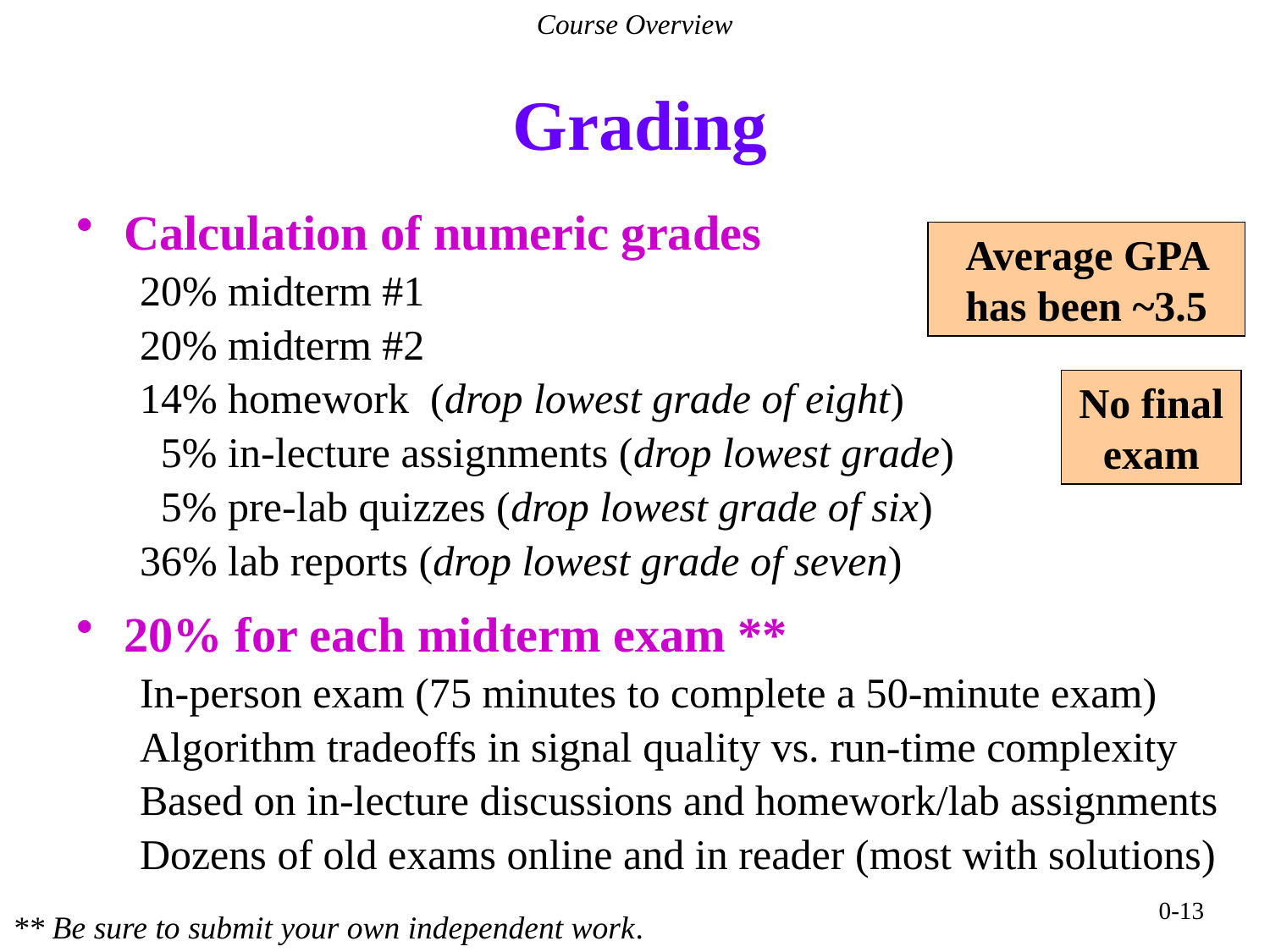

Course Overview
# Grading
Calculation of numeric grades
20% midterm #1
20% midterm #2
14% homework  (drop lowest grade of eight)
  5% in-lecture assignments (drop lowest grade)
  5% pre-lab quizzes (drop lowest grade of six)
36% lab reports (drop lowest grade of seven)
Average GPA has been ~3.5
No final exam
20% for each midterm exam **
In-person exam (75 minutes to complete a 50-minute exam)
Algorithm tradeoffs in signal quality vs. run-time complexity
Based on in-lecture discussions and homework/lab assignments
Dozens of old exams online and in reader (most with solutions)
0-13
** Be sure to submit your own independent work.